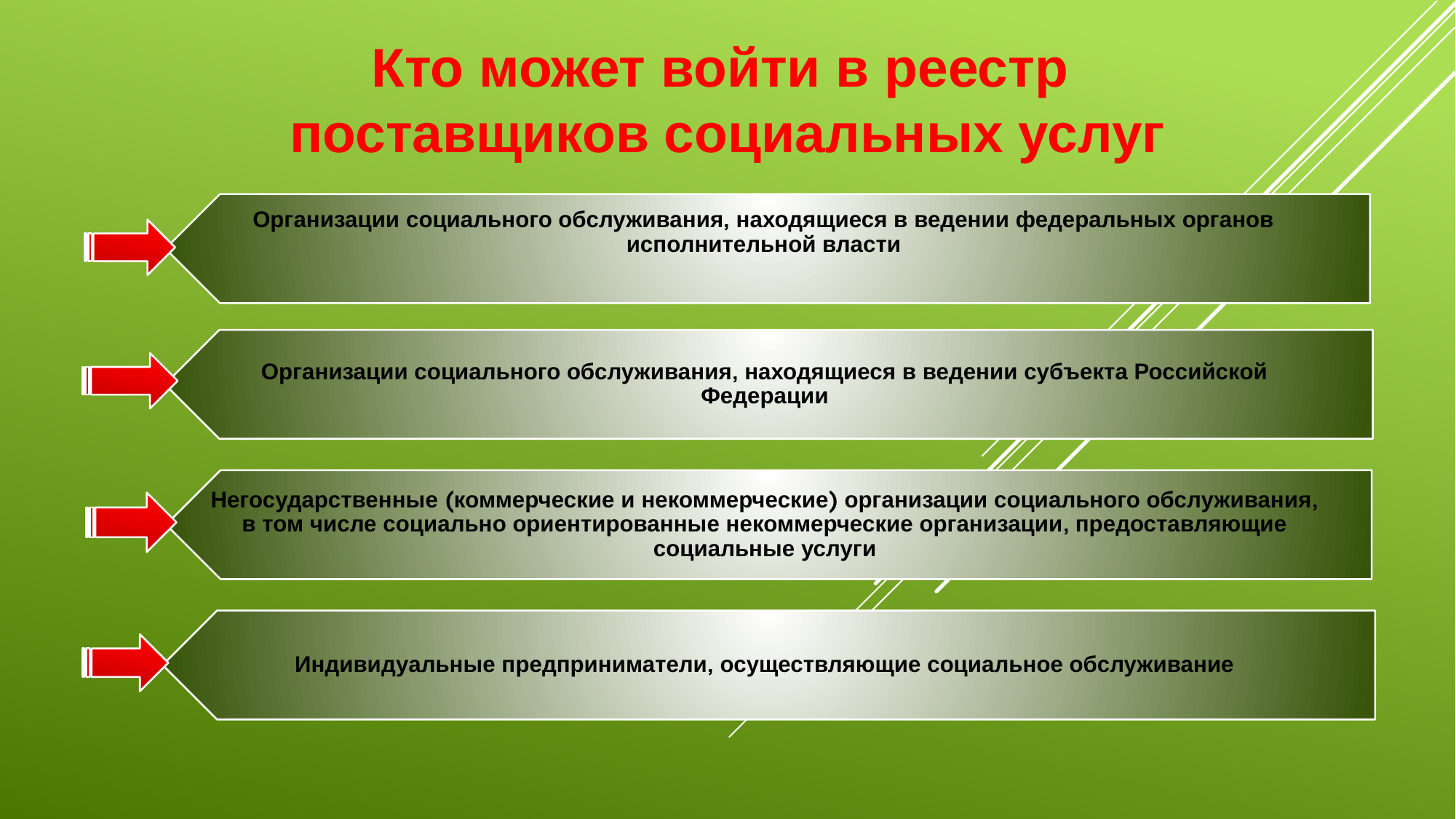

Кто может войти в реестр
поставщиков социальных услуг
Организации социального обслуживания, находящиеся в ведении федеральных органов исполнительной власти

Организации социального обслуживания, находящиеся в ведении субъекта Российской Федерации
Негосударственные (коммерческие и некоммерческие) организации социального обслуживания, в том числе социально ориентированные некоммерческие организации, предоставляющие социальные услуги
Индивидуальные предприниматели, осуществляющие социальное обслуживание